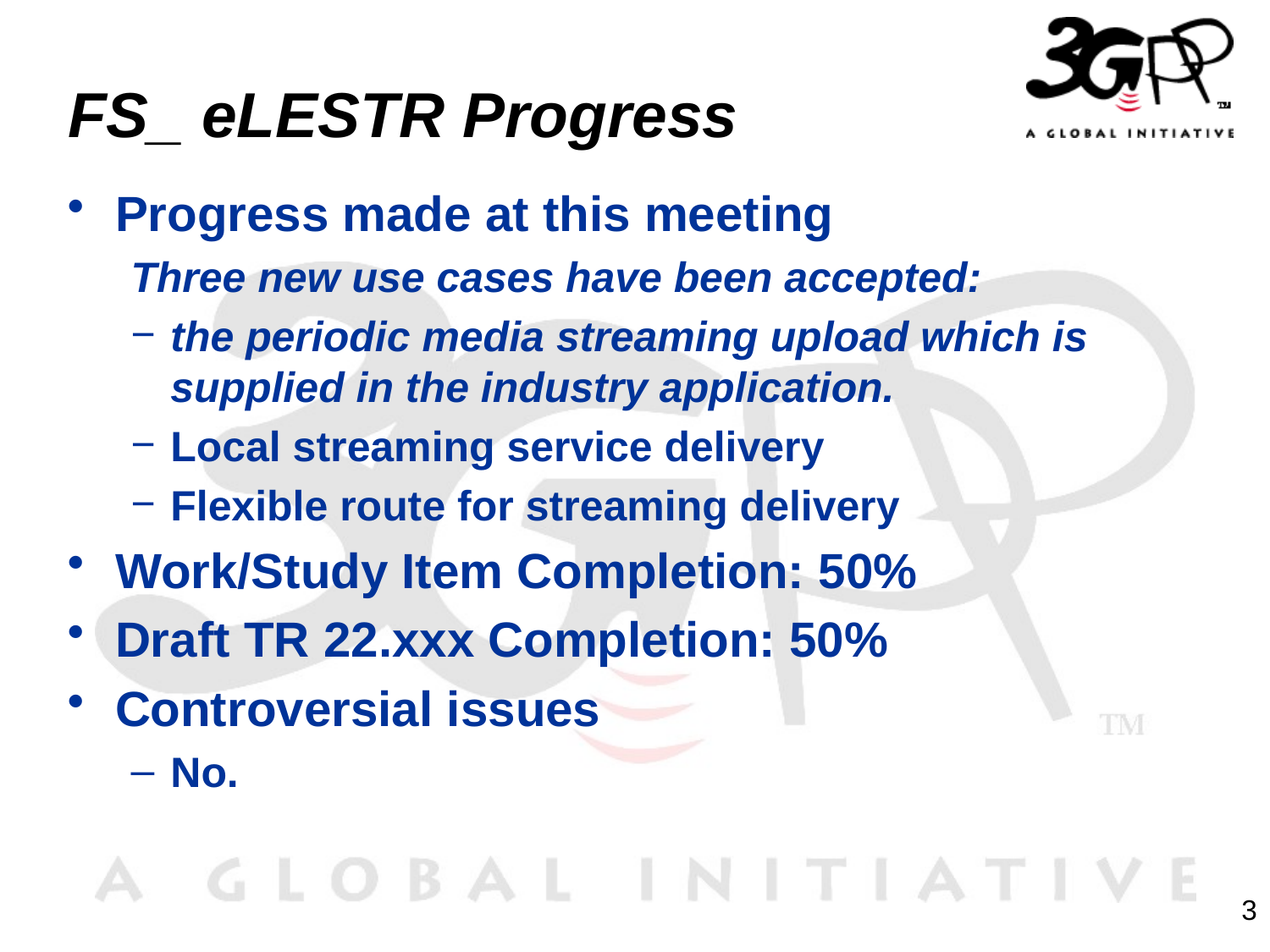

# FS_ eLESTR Progress
Progress made at this meeting
Three new use cases have been accepted:
the periodic media streaming upload which is supplied in the industry application.
Local streaming service delivery
Flexible route for streaming delivery
Work/Study Item Completion: 50%
Draft TR 22.xxx Completion: 50%
Controversial issues
No.
3